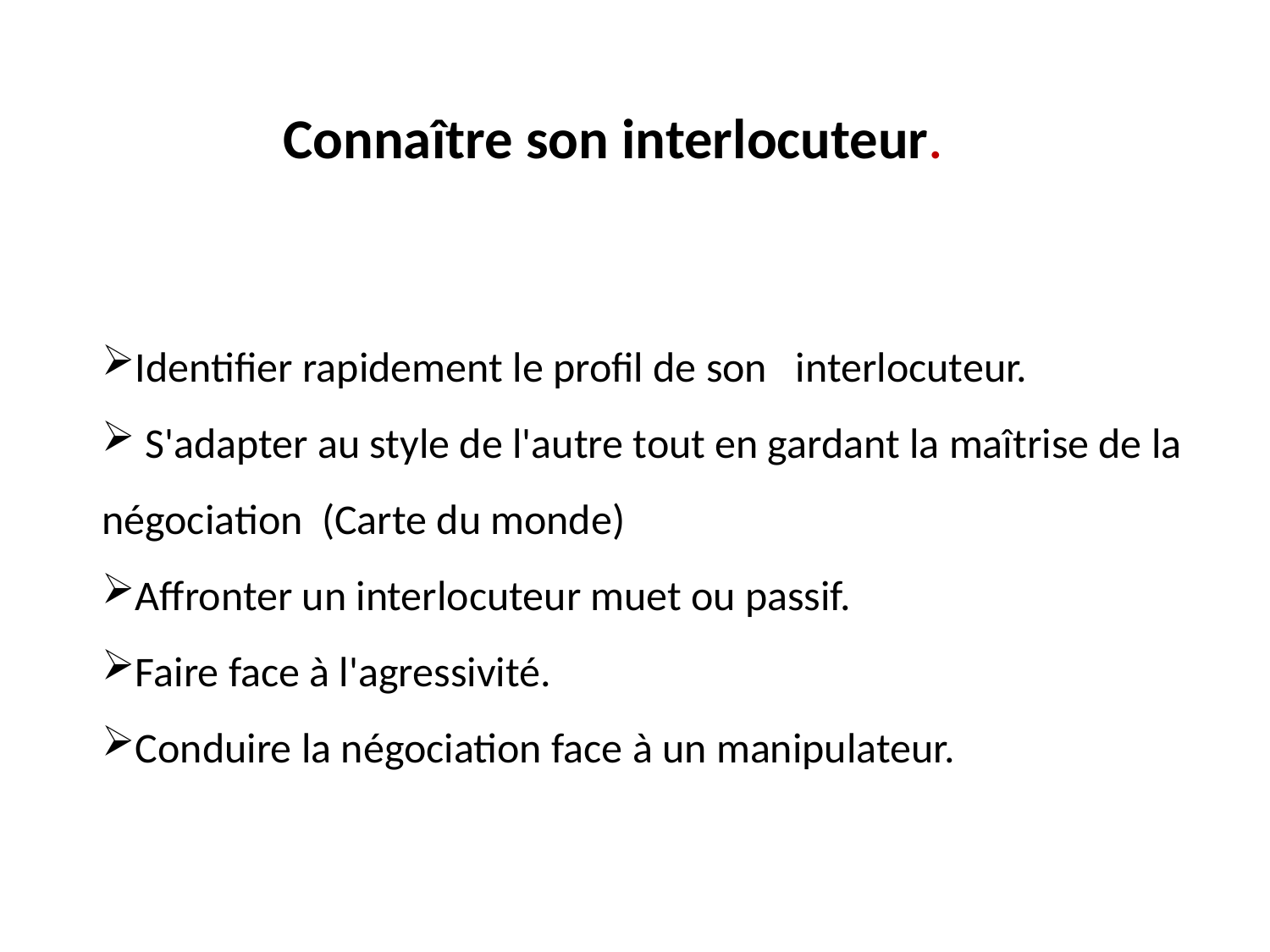

Connaître son interlocuteur.

Identifier rapidement le profil de son   interlocuteur.
 S'adapter au style de l'autre tout en gardant la maîtrise de la négociation  (Carte du monde)
Affronter un interlocuteur muet ou passif.
Faire face à l'agressivité.
Conduire la négociation face à un manipulateur.